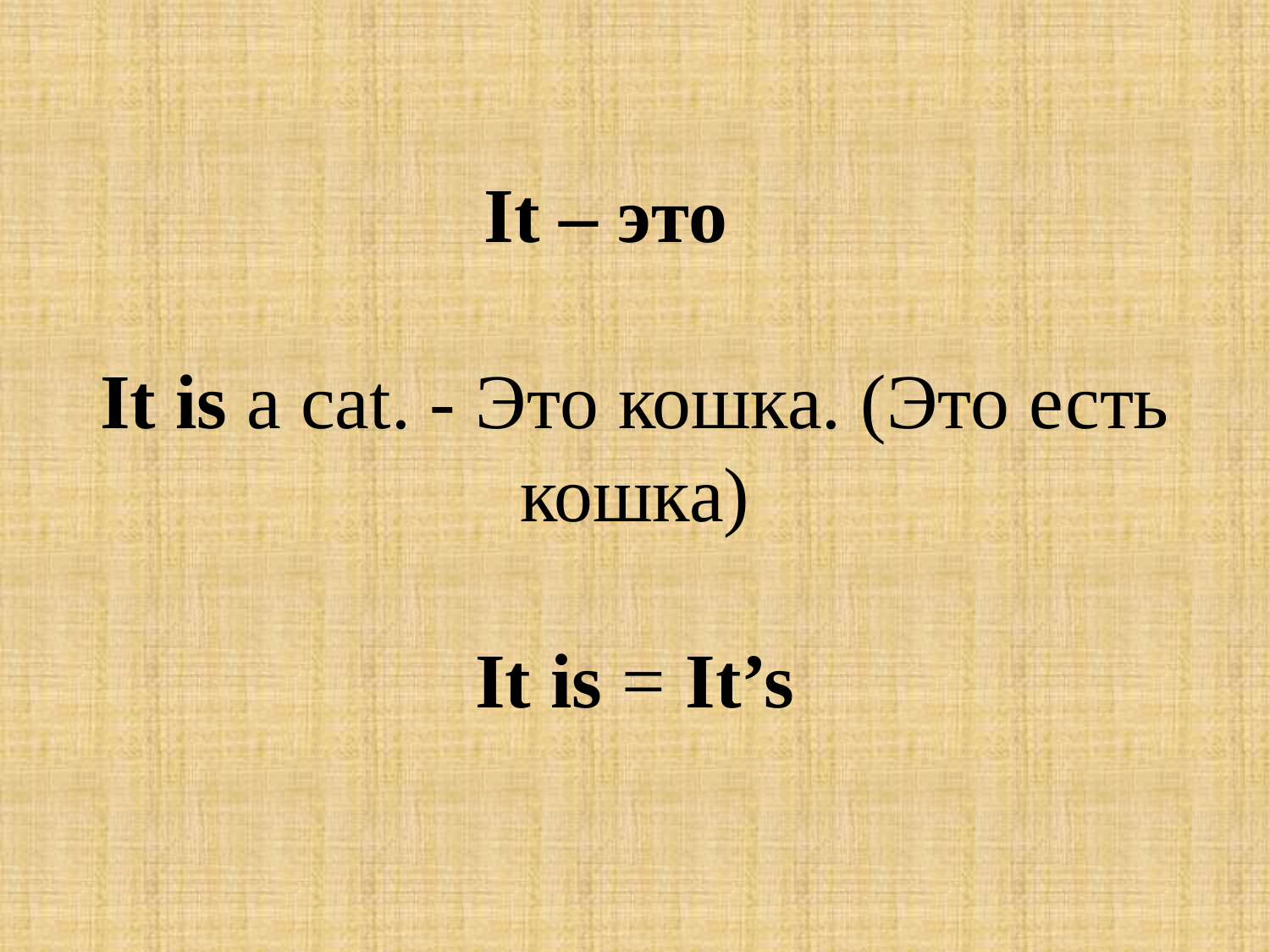

# It – это It is a cat. - Это кошка. (Это есть кошка) It is = It’s